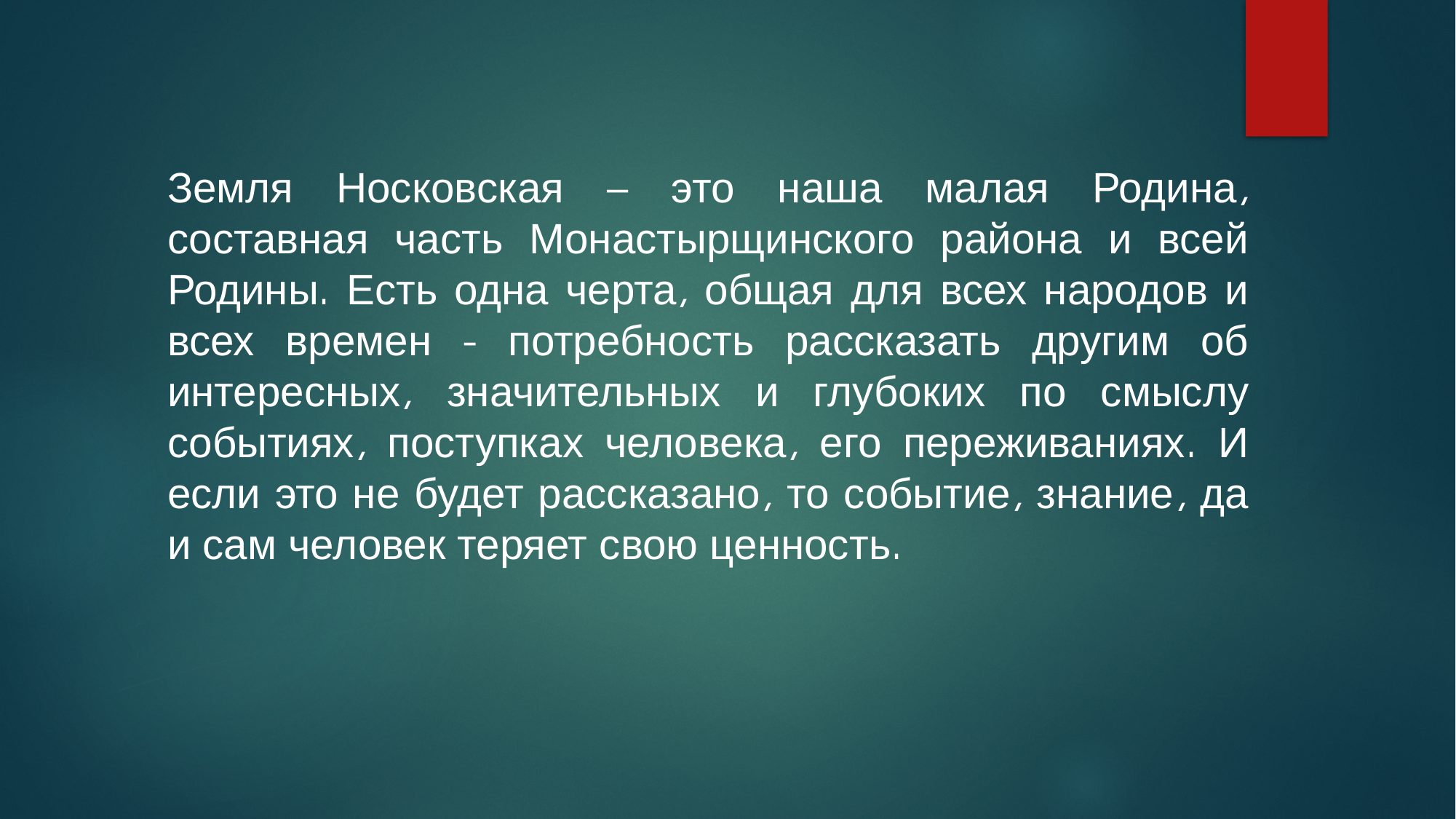

Земля Носковская – это наша малая Родина, составная часть Монастырщинского района и всей Родины. Есть одна черта, общая для всех народов и всех времен - потребность рассказать другим об интересных, значительных и глубоких по смыслу событиях, поступках человека, его переживаниях. И если это не будет рассказано, то событие, знание, да и сам человек теряет свою ценность.